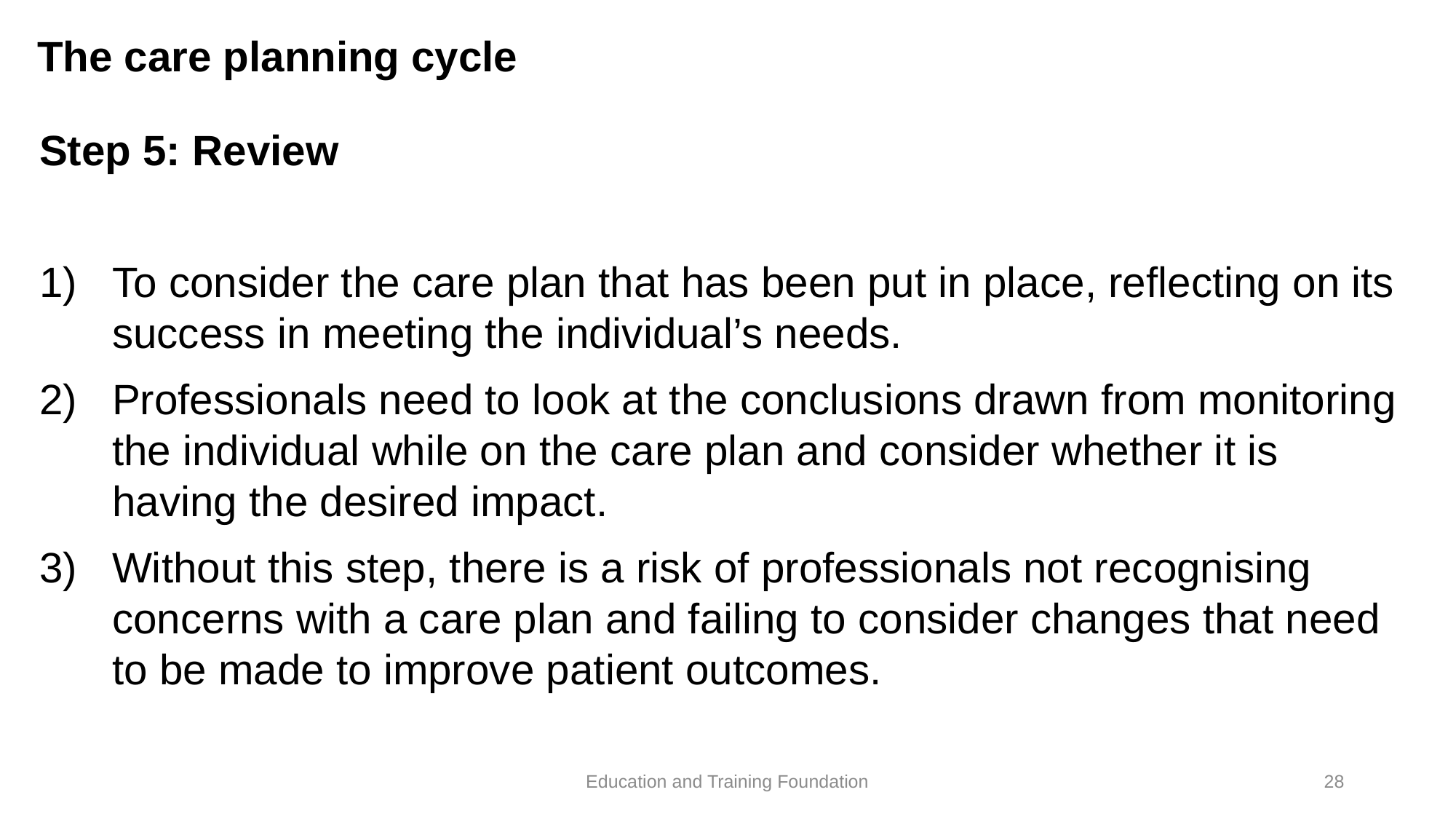

# The care planning cycle
Step 5: Review

To consider the care plan that has been put in place, reflecting on its success in meeting the individual’s needs.
Professionals need to look at the conclusions drawn from monitoring the individual while on the care plan and consider whether it is having the desired impact.
Without this step, there is a risk of professionals not recognising concerns with a care plan and failing to consider changes that need to be made to improve patient outcomes.
Education and Training Foundation
28